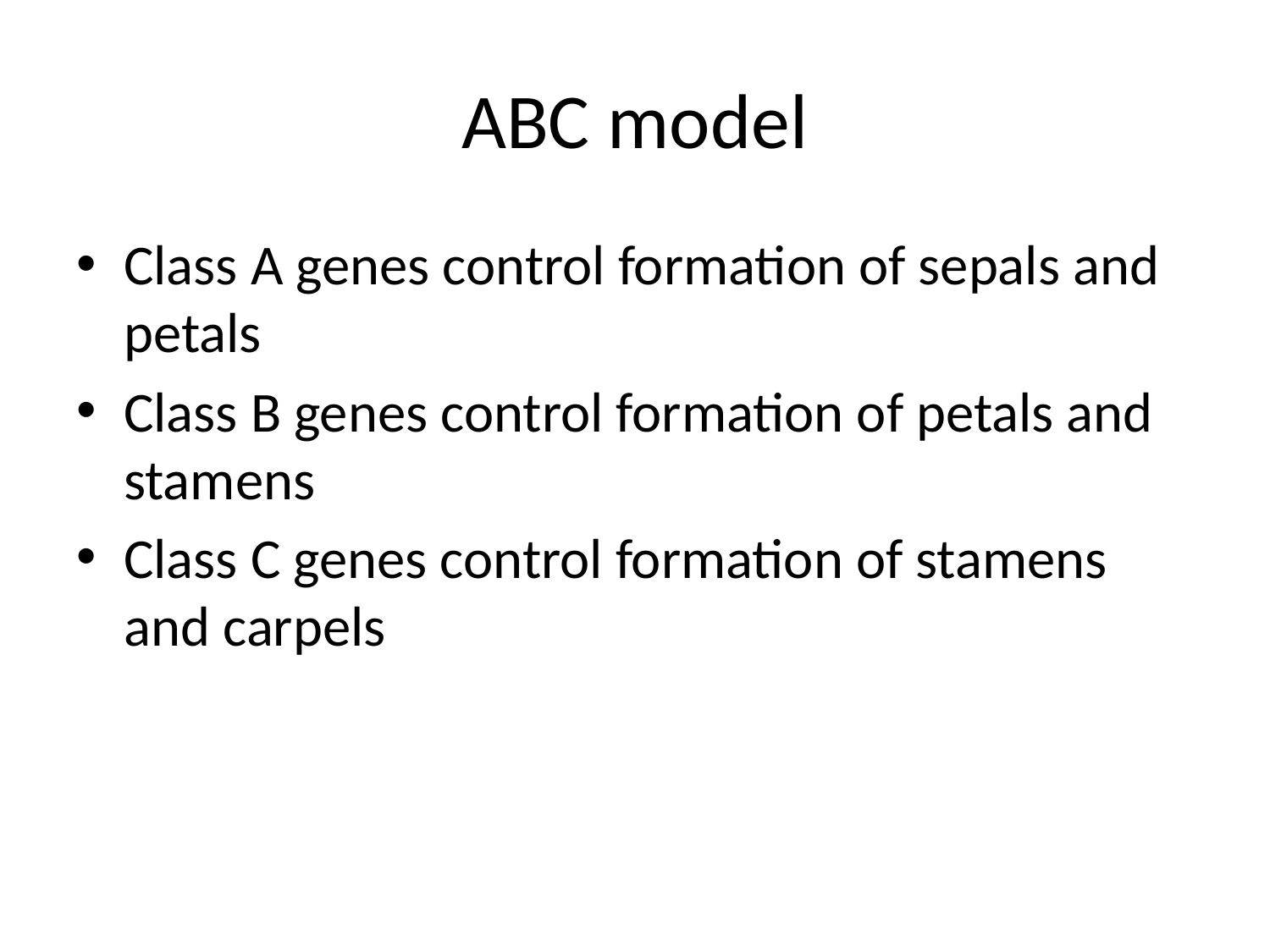

# ABC model
Class A genes control formation of sepals and petals
Class B genes control formation of petals and stamens
Class C genes control formation of stamens and carpels